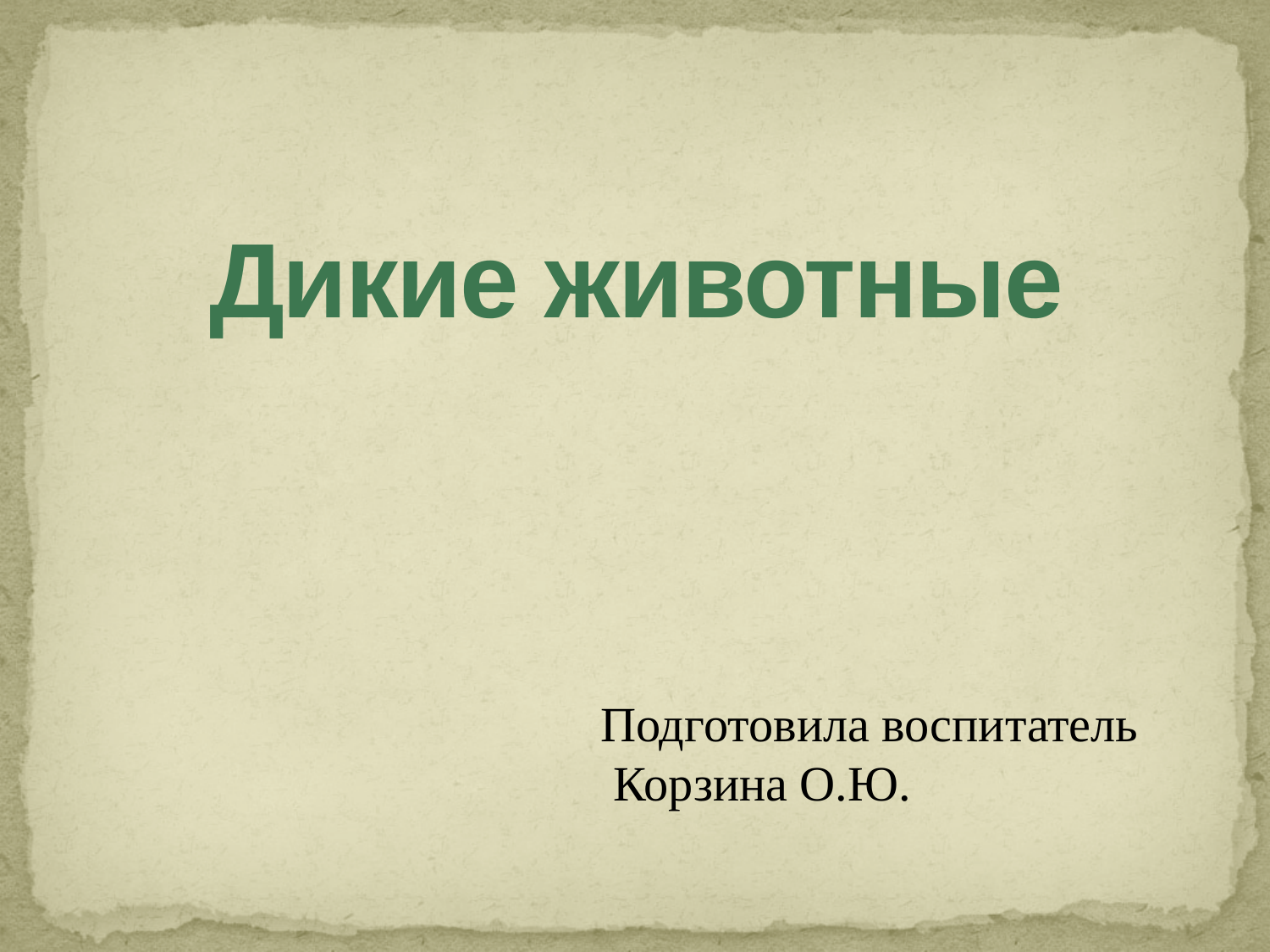

# Дикие животные
Подготовила воспитатель
 Корзина О.Ю.